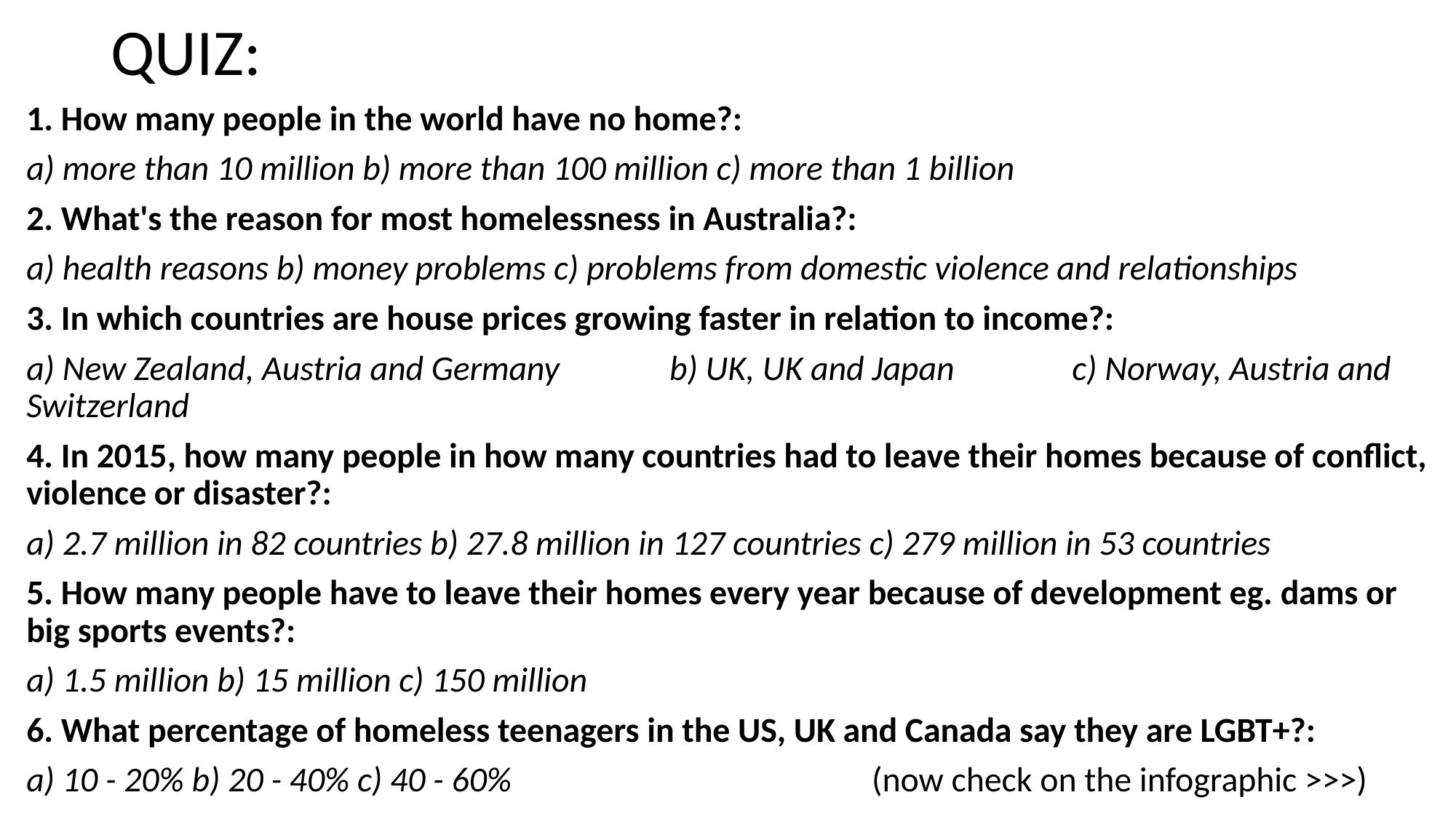

# QUIZ:
1. How many people in the world have no home?:
a) more than 10 million b) more than 100 million c) more than 1 billion
2. What's the reason for most homelessness in Australia?:
a) health reasons b) money problems c) problems from domestic violence and relationships
3. In which countries are house prices growing faster in relation to income?:
a) New Zealand, Austria and Germany              b) UK, UK and Japan               c) Norway, Austria and Switzerland
4. In 2015, how many people in how many countries had to leave their homes because of conflict, violence or disaster?:
a) 2.7 million in 82 countries b) 27.8 million in 127 countries c) 279 million in 53 countries
5. How many people have to leave their homes every year because of development eg. dams or big sports events?:
a) 1.5 million b) 15 million c) 150 million
6. What percentage of homeless teenagers in the US, UK and Canada say they are LGBT+?:
a) 10 - 20% b) 20 - 40% c) 40 - 60%                                              (now check on the infographic >>>)